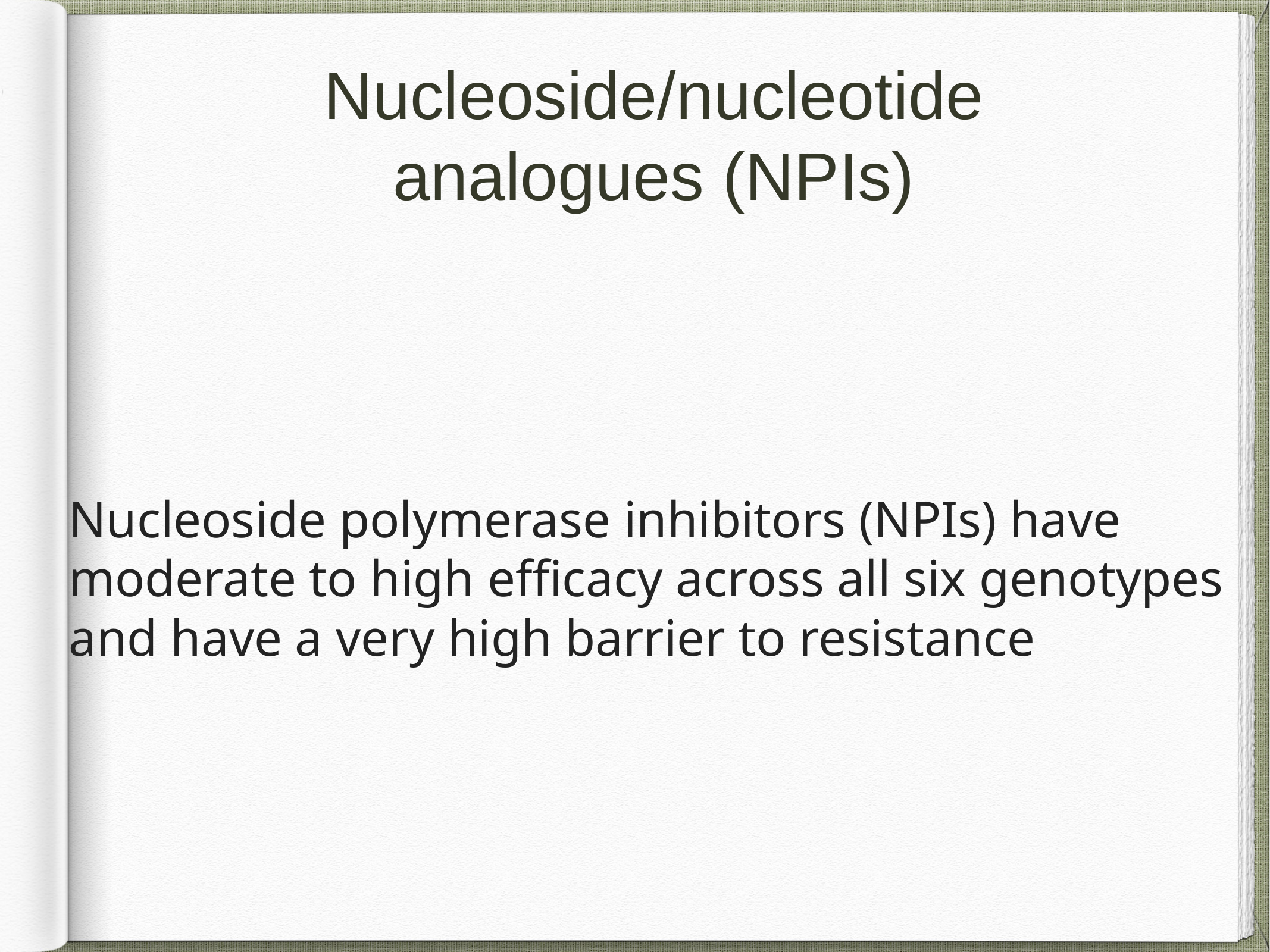

# Nucleoside/nucleotide analogues (NPIs)
Nucleoside polymerase inhibitors (NPIs) have moderate to high efficacy across all six genotypes and have a very high barrier to resistance